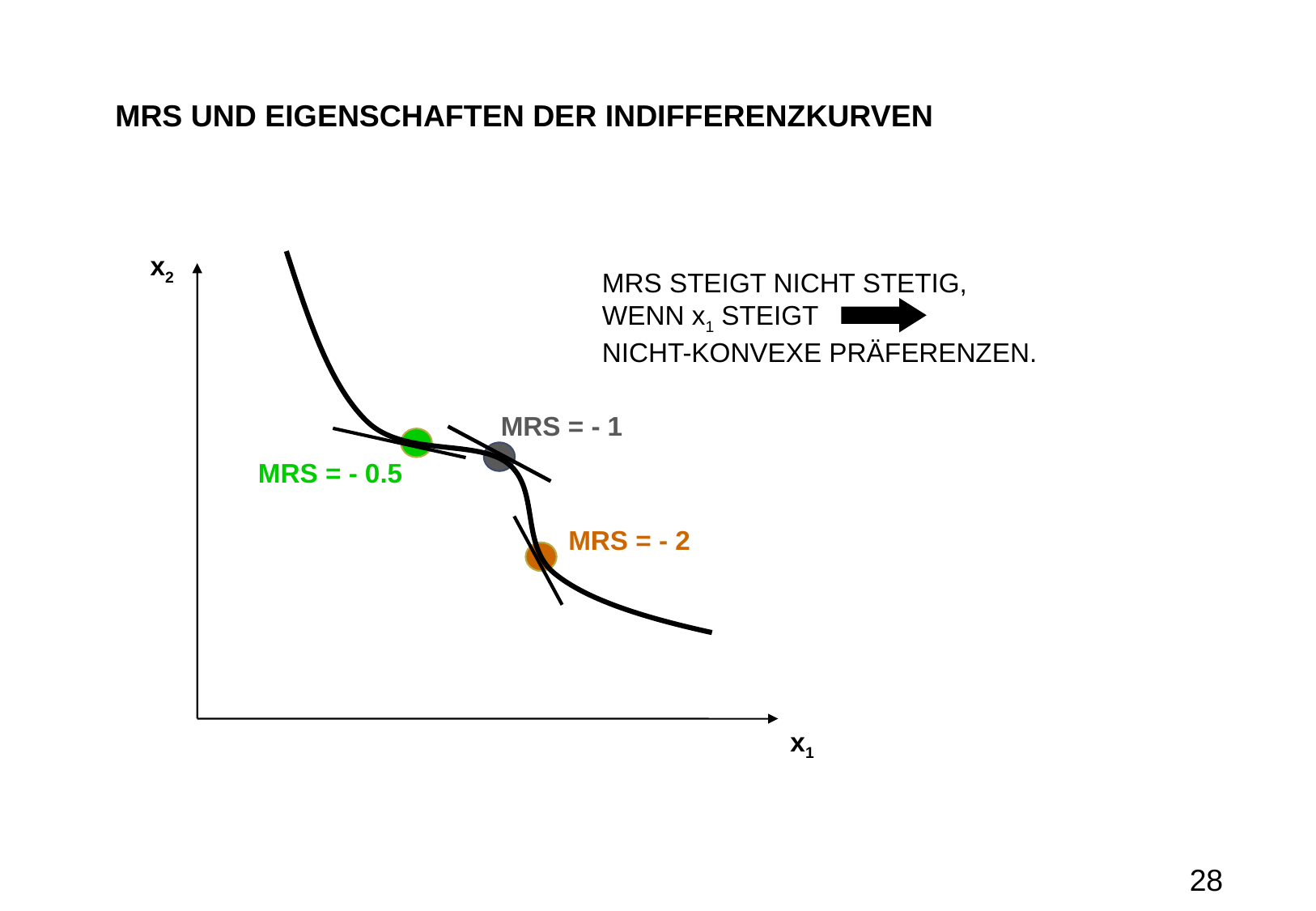

# MRS und Eigenschaften der Indifferenzkurven
x2

MRS STEIGT NICHT STETIG,
WENN x1 STEIGT
NICHT-KONVEXE PRÄFERENZEN.

MRS = - 1

MRS = - 0.5

MRS = - 2

x1